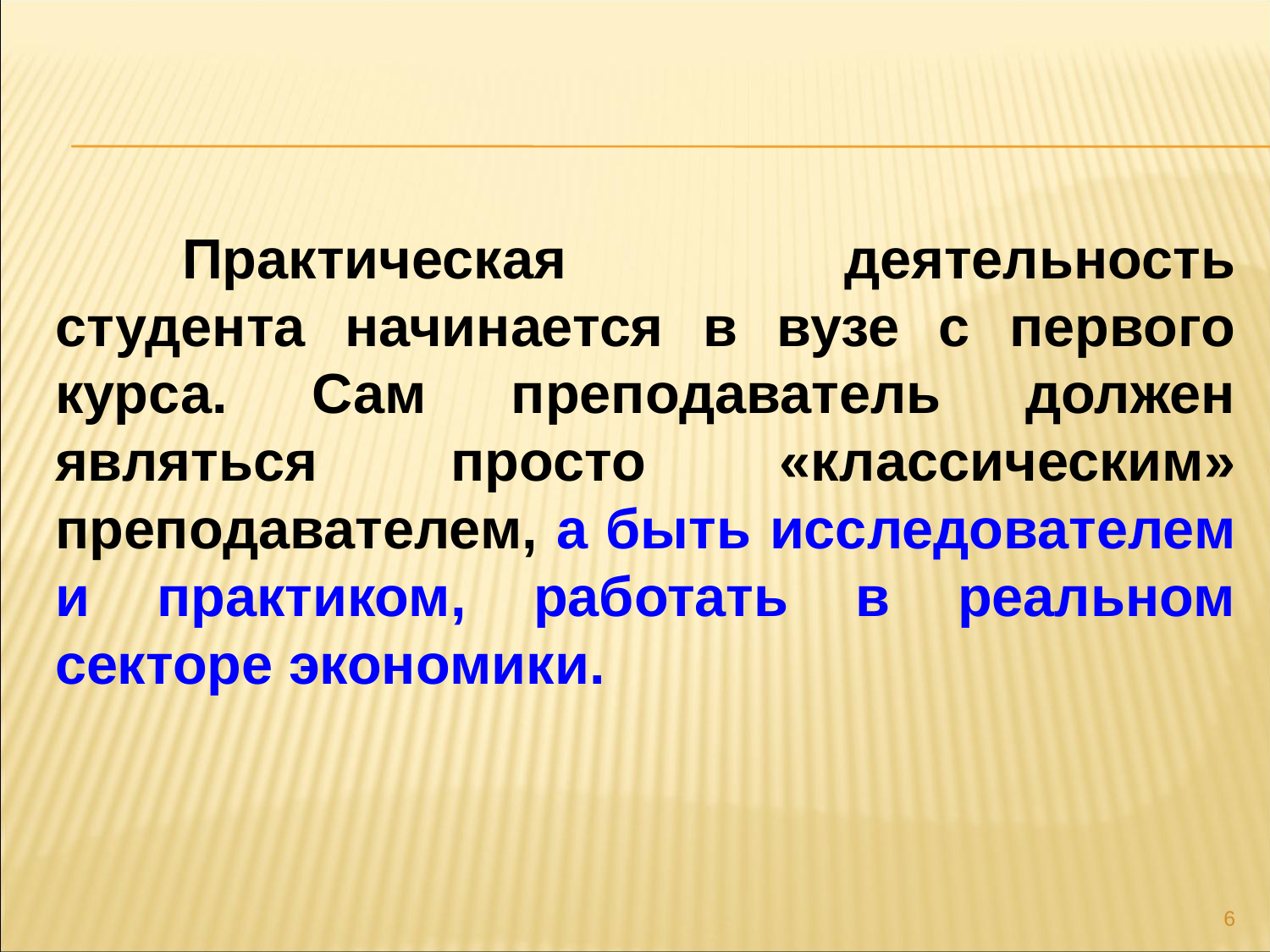

Практическая деятельность студента начинается в вузе с первого курса. Сам преподаватель должен являться просто «классическим» преподавателем, а быть исследователем и практиком, работать в реальном секторе экономики.
6